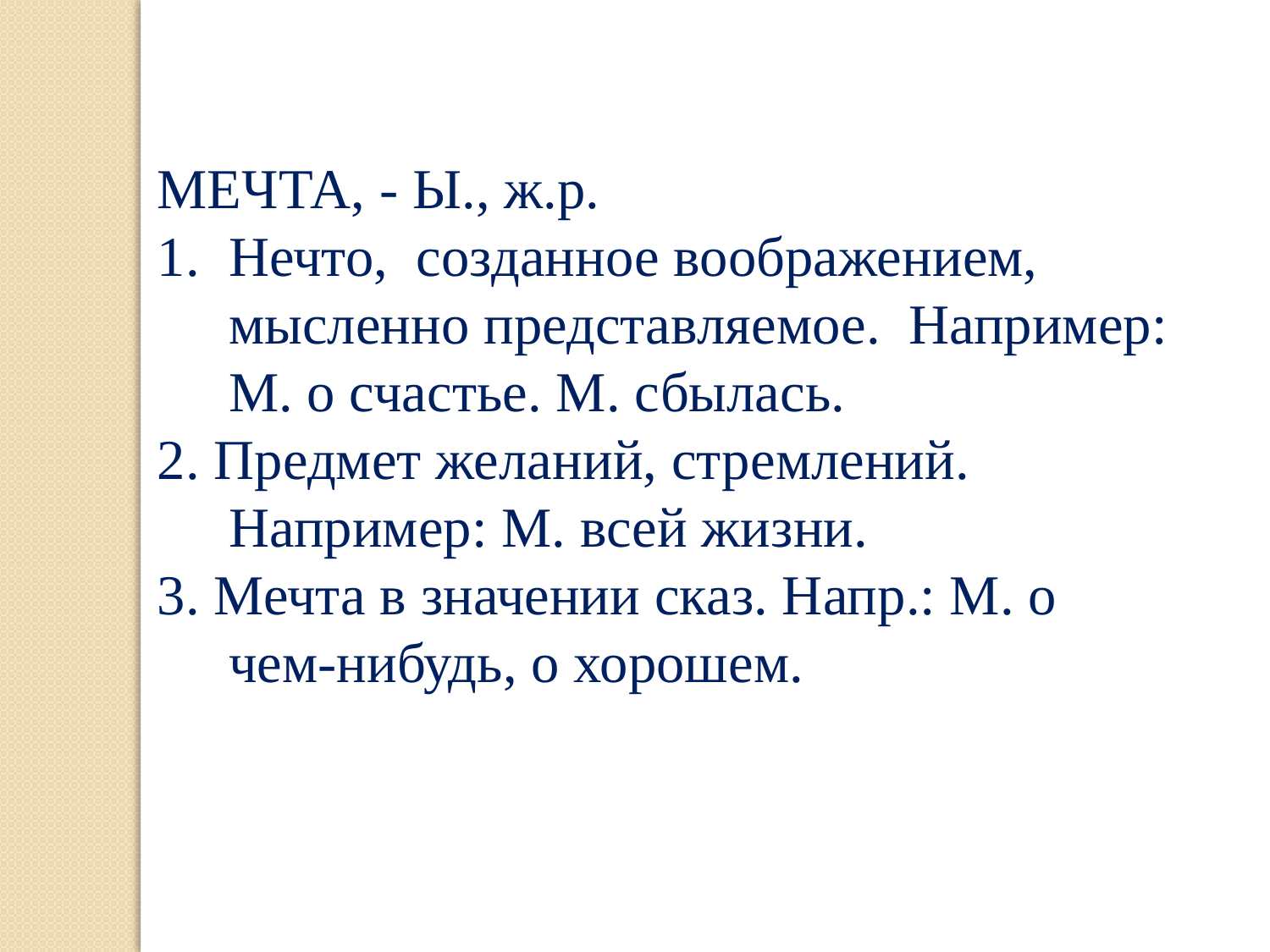

МЕЧТА, - Ы., ж.р.
Нечто,  созданное воображением, мысленно представляемое.  Например: М. о счастье. М. сбылась.
2. Предмет желаний, стремлений. Например: М. всей жизни.
3. Мечта в значении сказ. Напр.: М. о чем-нибудь, о хорошем.